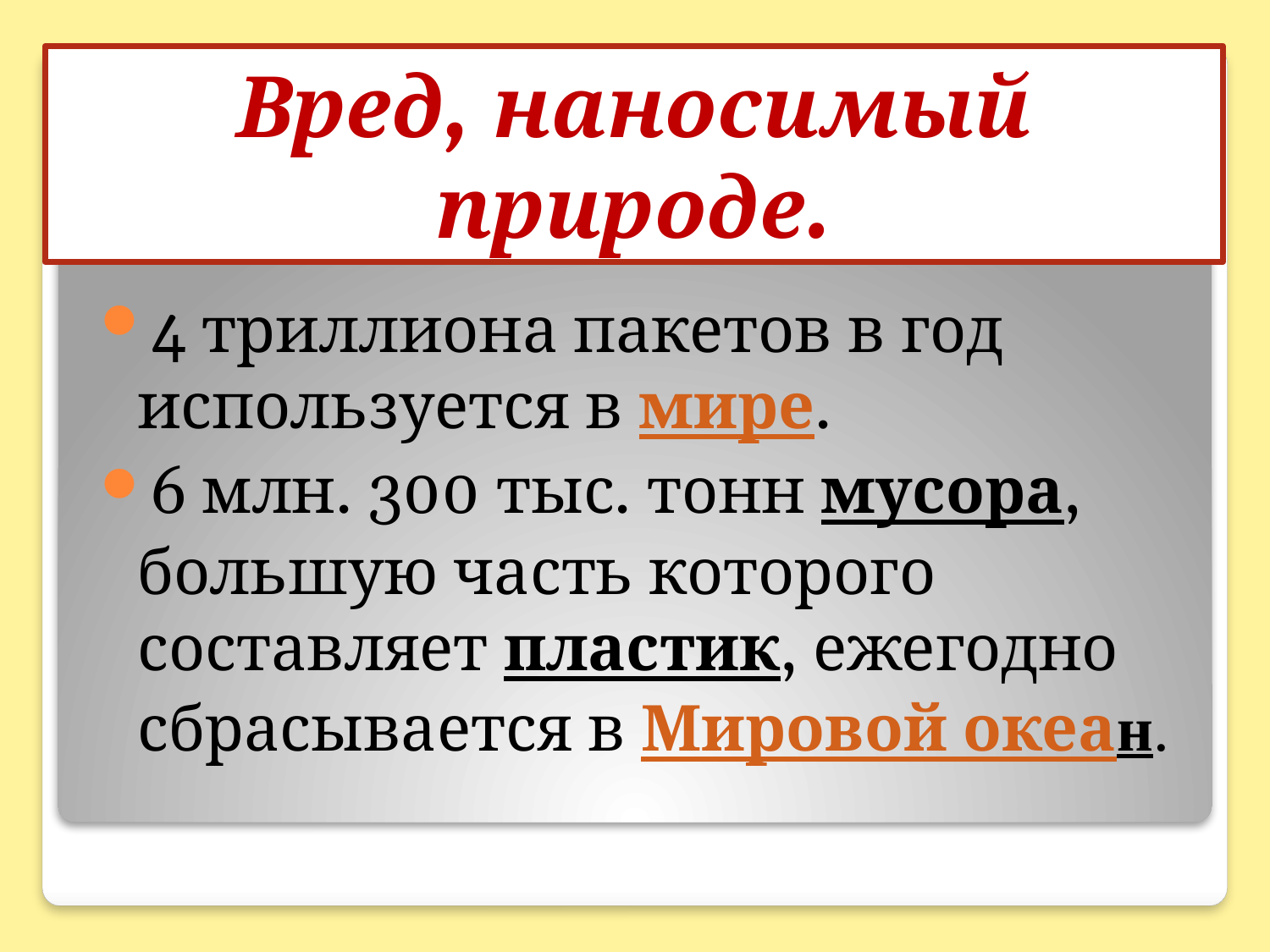

Вред, наносимый природе.
4 триллиона пакетов в год используется в мире.
6 млн. 300 тыс. тонн мусора, большую часть которого составляет пластик, ежегодно сбрасывается в Мировой океан.